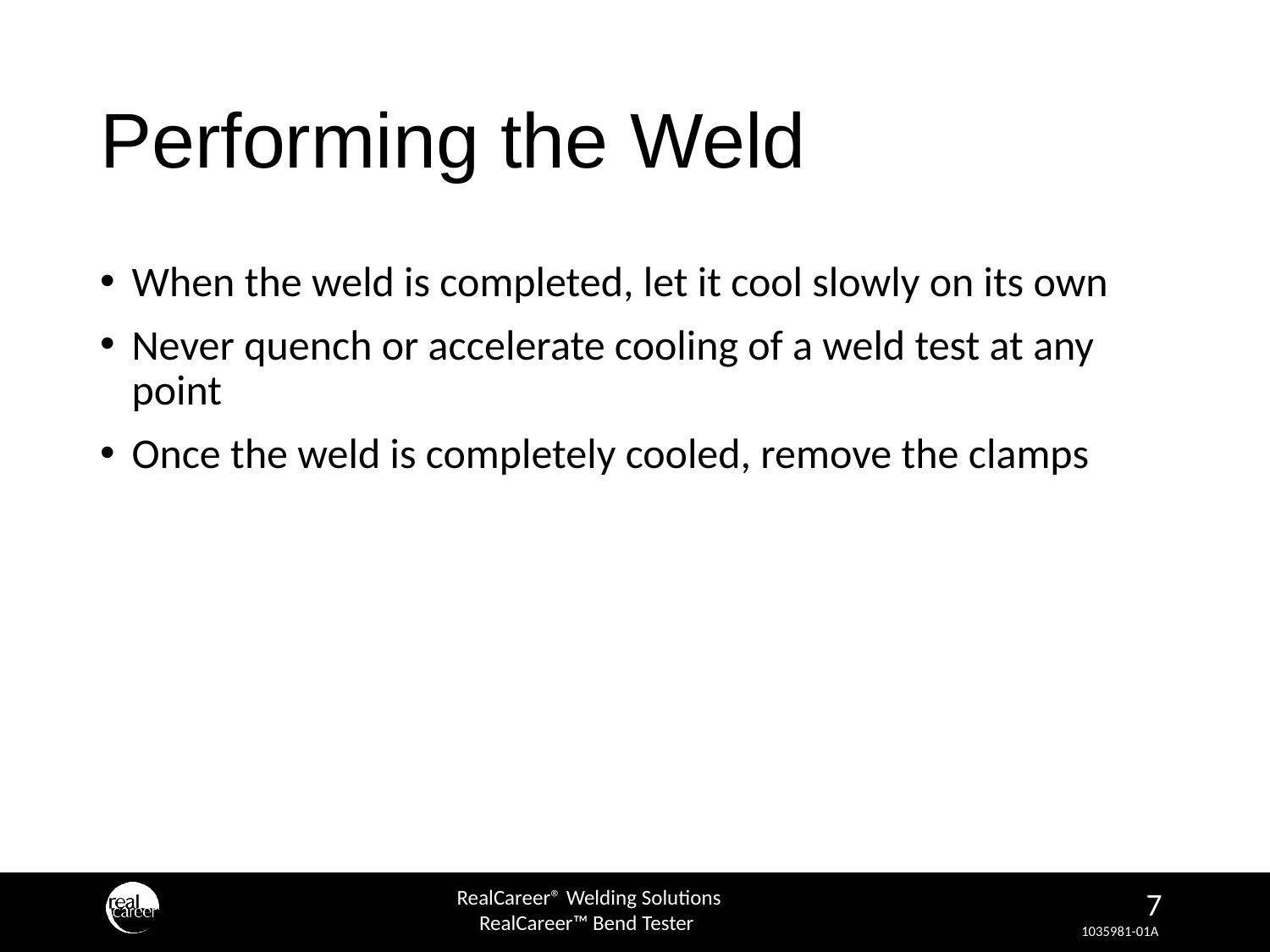

# Performing the Weld
When the weld is completed, let it cool slowly on its own
Never quench or accelerate cooling of a weld test at any point
Once the weld is completely cooled, remove the clamps